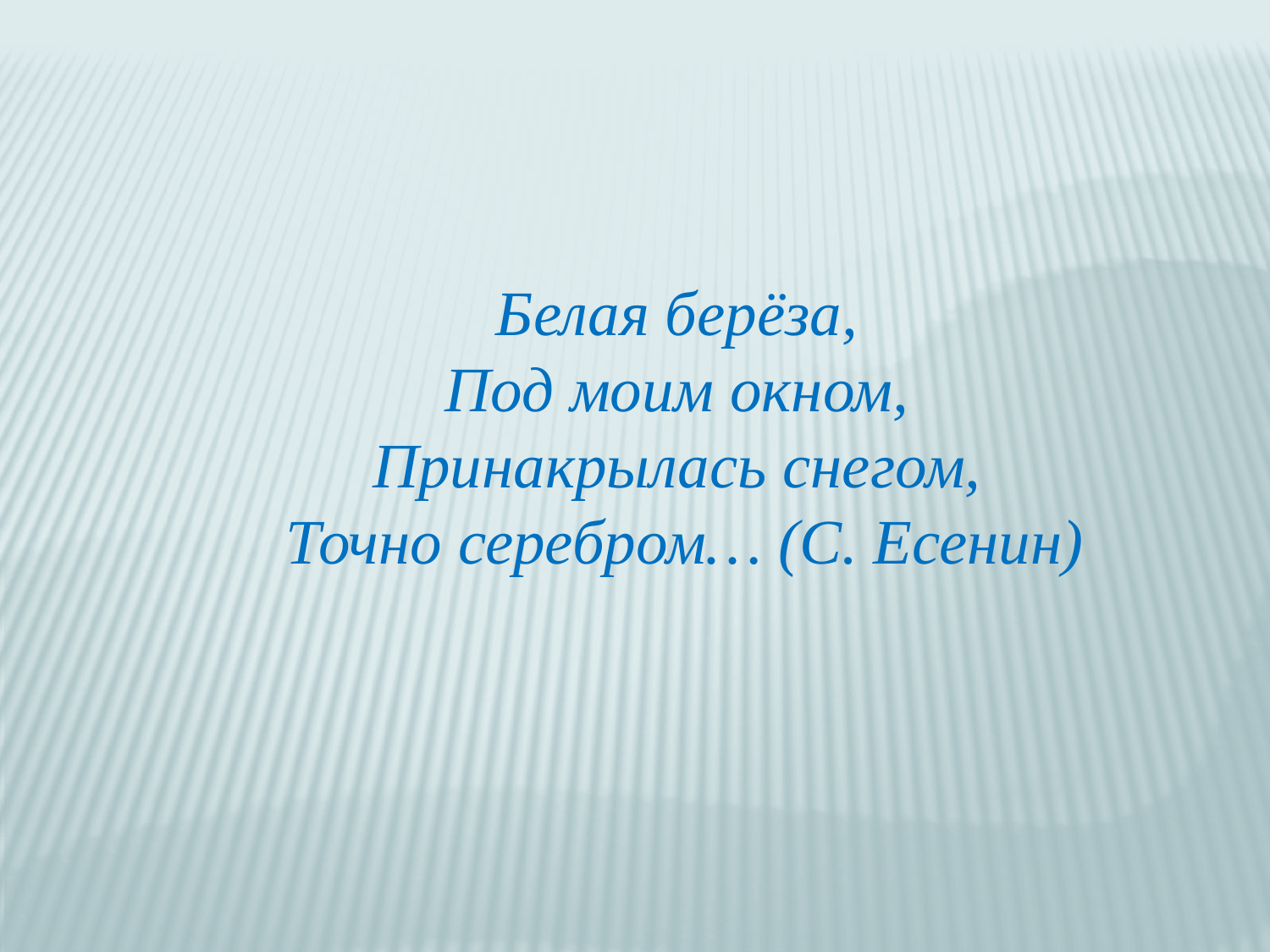

Белая берёза, 
Под моим окном, 
Принакрылась снегом, 
Точно серебром… (С. Есенин)